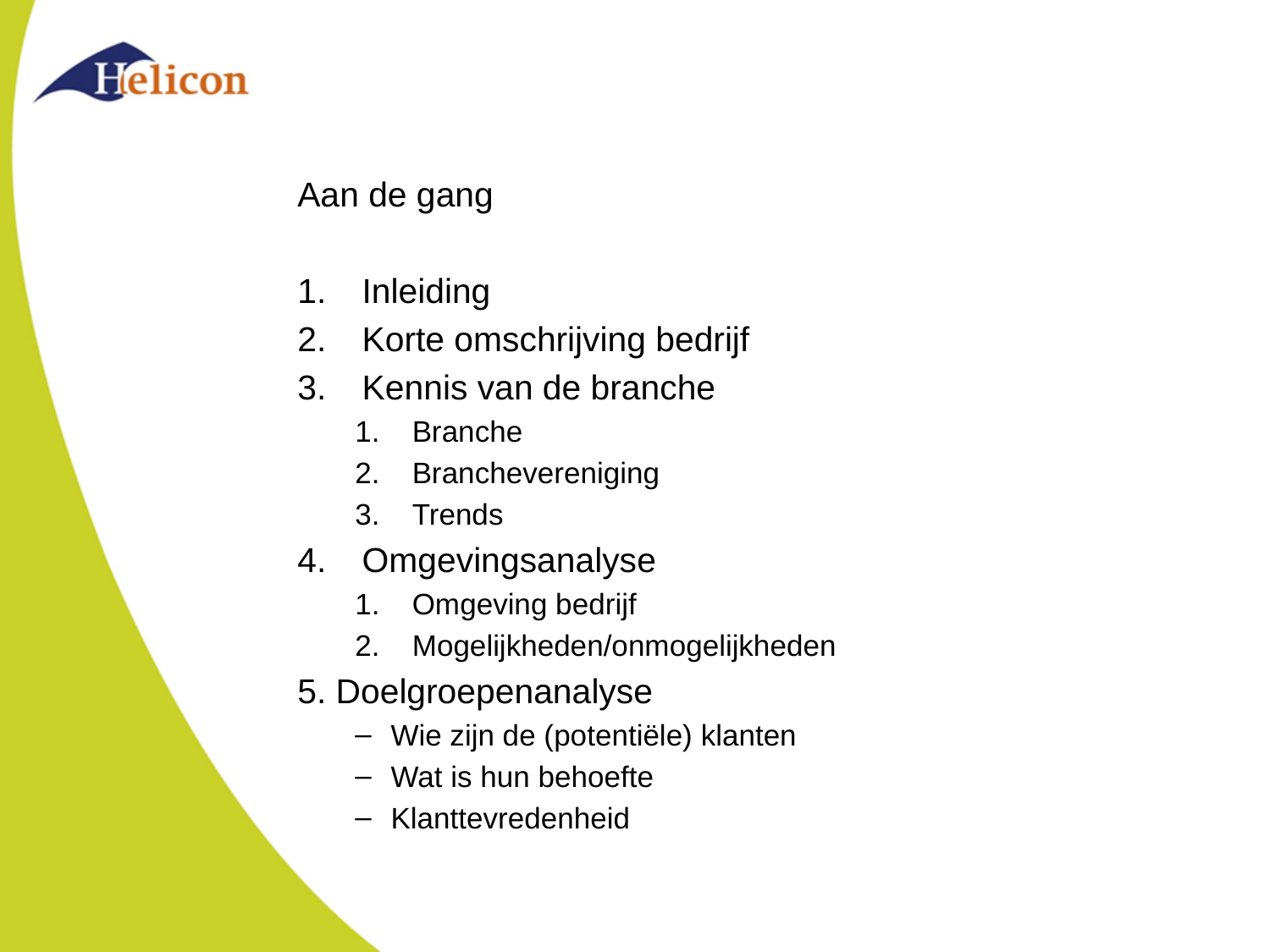

#
Aan de gang

Inleiding
Korte omschrijving bedrijf
Kennis van de branche
Branche
Branchevereniging
Trends
Omgevingsanalyse
Omgeving bedrijf
Mogelijkheden/onmogelijkheden
5. Doelgroepenanalyse
Wie zijn de (potentiële) klanten
Wat is hun behoefte
Klanttevredenheid